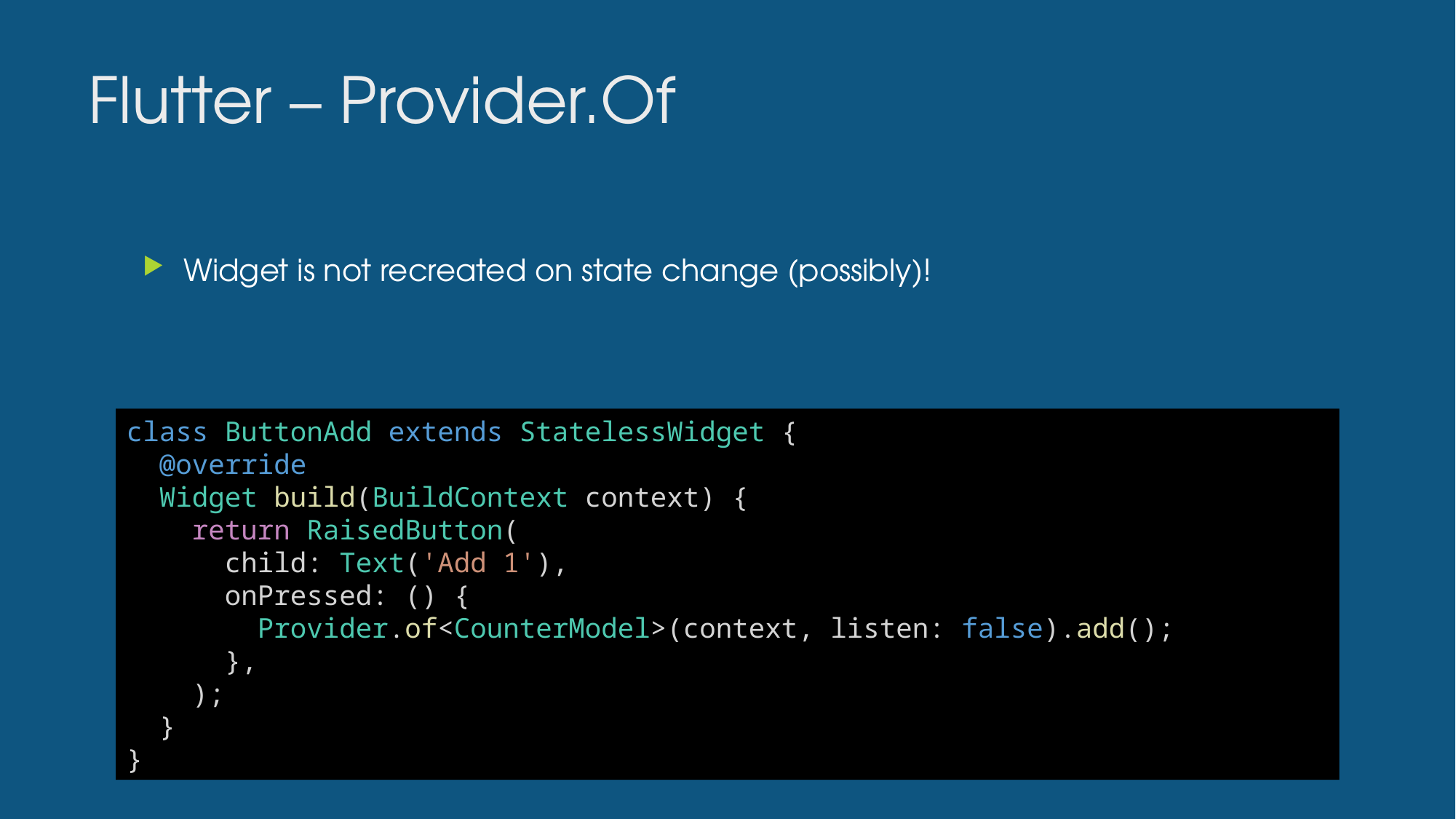

14
# Flutter – Provider.Of
Widget is not recreated on state change (possibly)!
class ButtonAdd extends StatelessWidget {
  @override
  Widget build(BuildContext context) {
    return RaisedButton(
      child: Text('Add 1'),
      onPressed: () {
        Provider.of<CounterModel>(context, listen: false).add();
      },
    );
  }
}